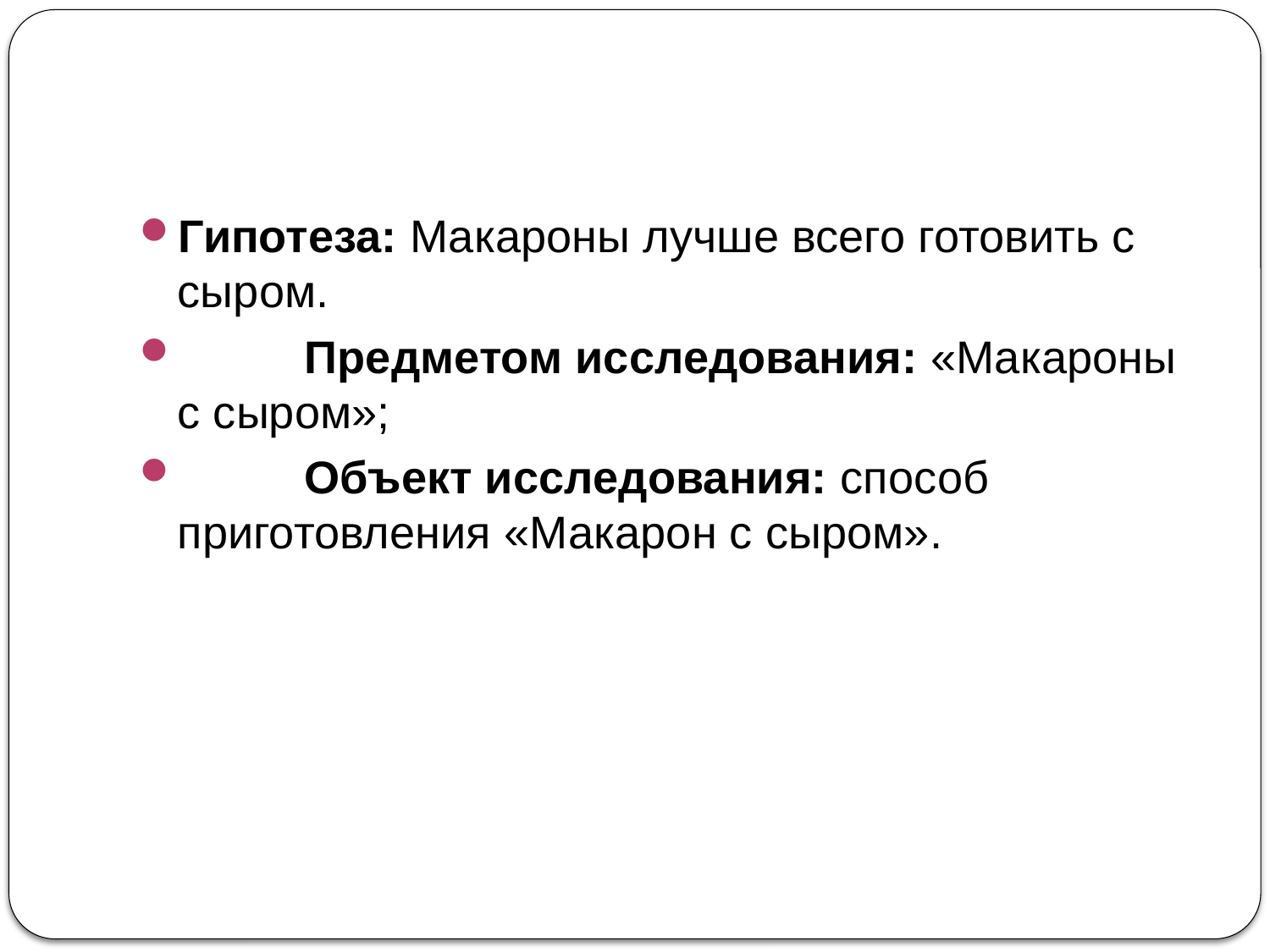

#
Гипотеза: Макароны лучше всего готовить с сыром.
	Предметом исследования: «Макароны с сыром»;
	Объект исследования: способ приготовления «Макарон с сыром».